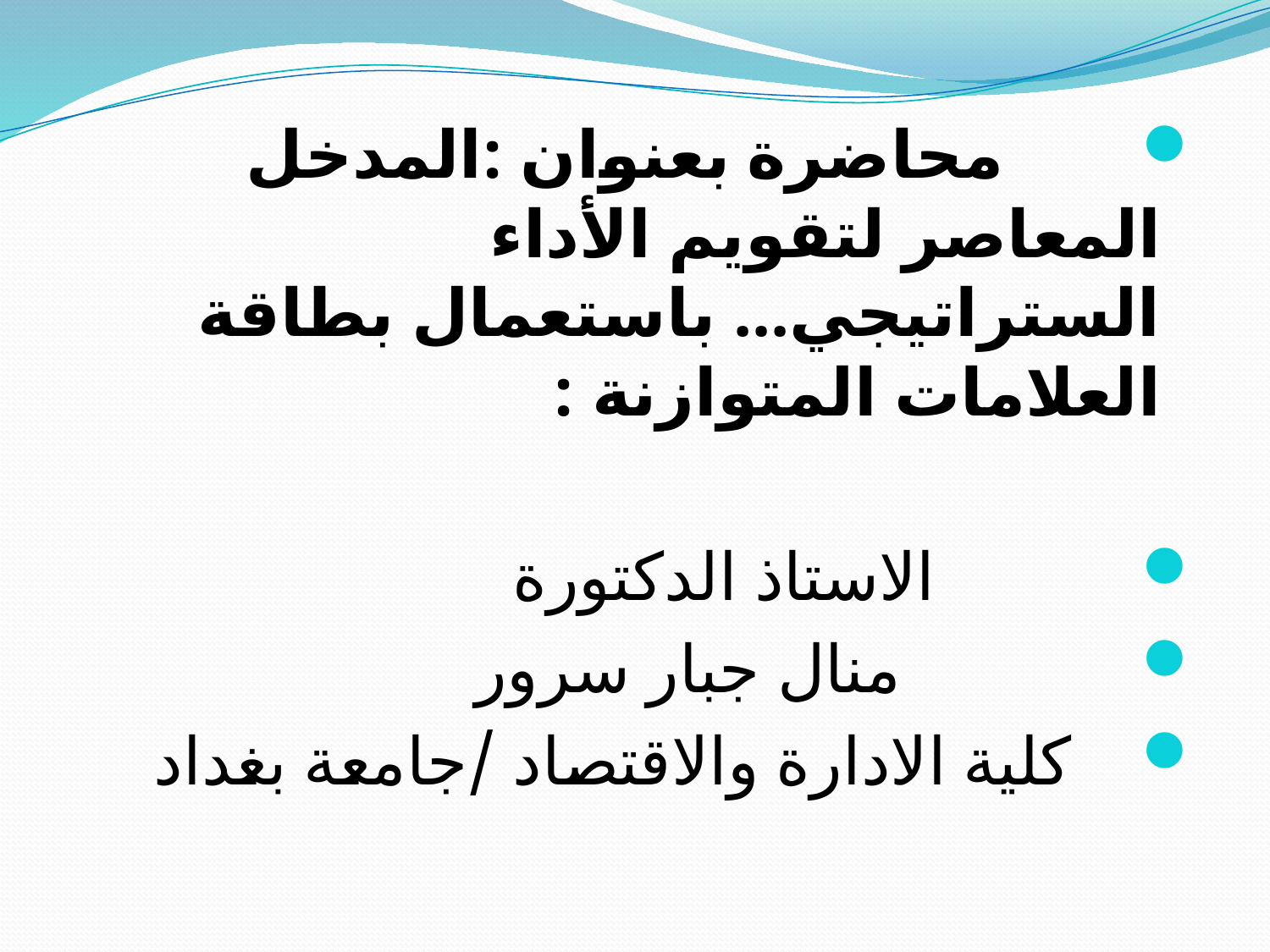

#

        محاضرة بعنوان :المدخل المعاصر لتقويم الأداء الستراتيجي... باستعمال بطاقة العلامات المتوازنة :

            الاستاذ الدكتورة
              منال جبار سرور
    كلية الادارة والاقتصاد /جامعة بغداد